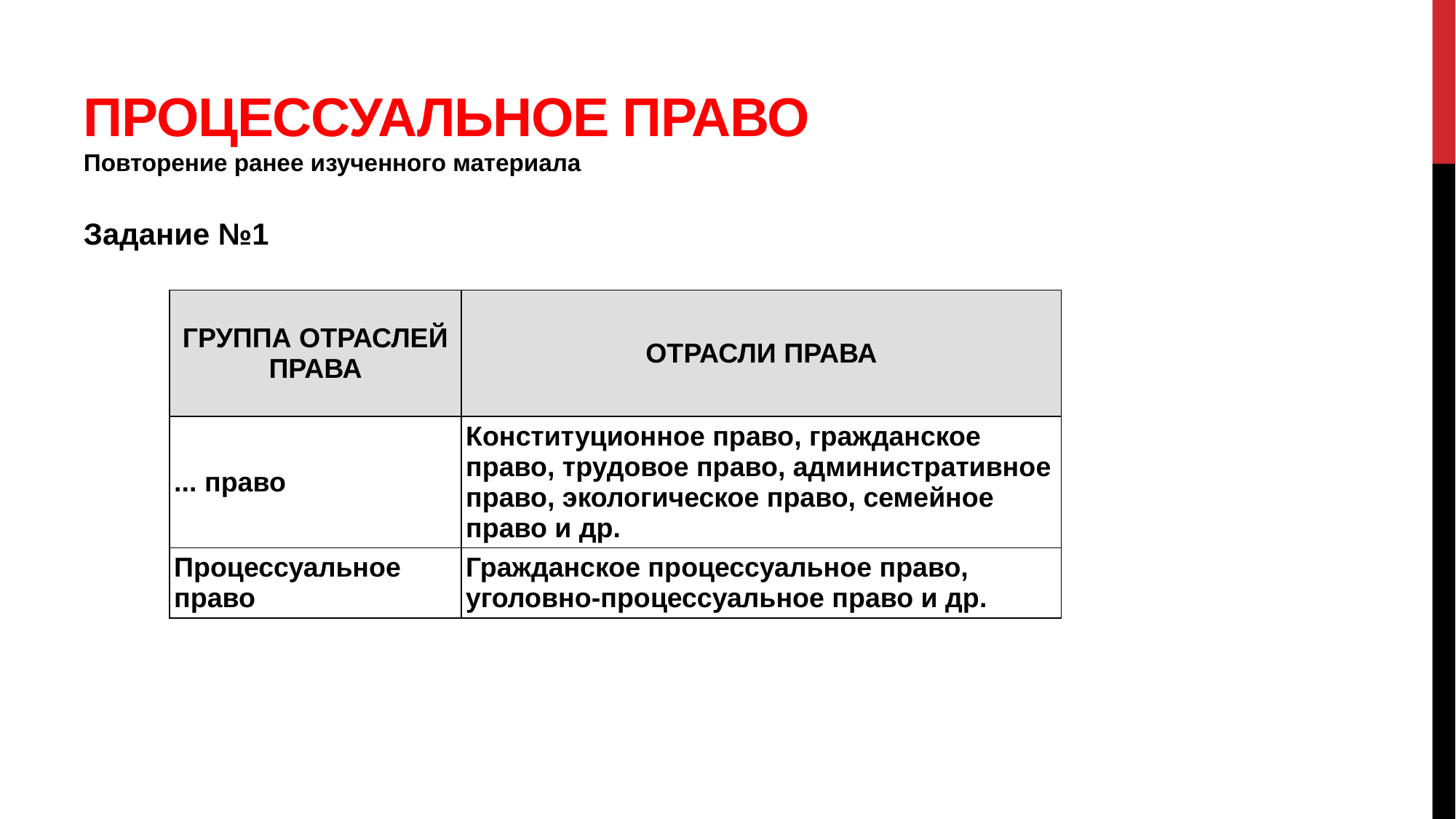

# Процессуальное право Повторение ранее изученного материала
Задание №1
| ГРУППА ОТРАСЛЕЙ ПРАВА | ОТРАСЛИ ПРАВА |
| --- | --- |
| ... право | Конституционное право, гражданское право, трудовое право, административное право, экологическое право, семейное право и др. |
| Процессуальное право | Гражданское процессуальное право, уголовно-процессуальное право и др. |